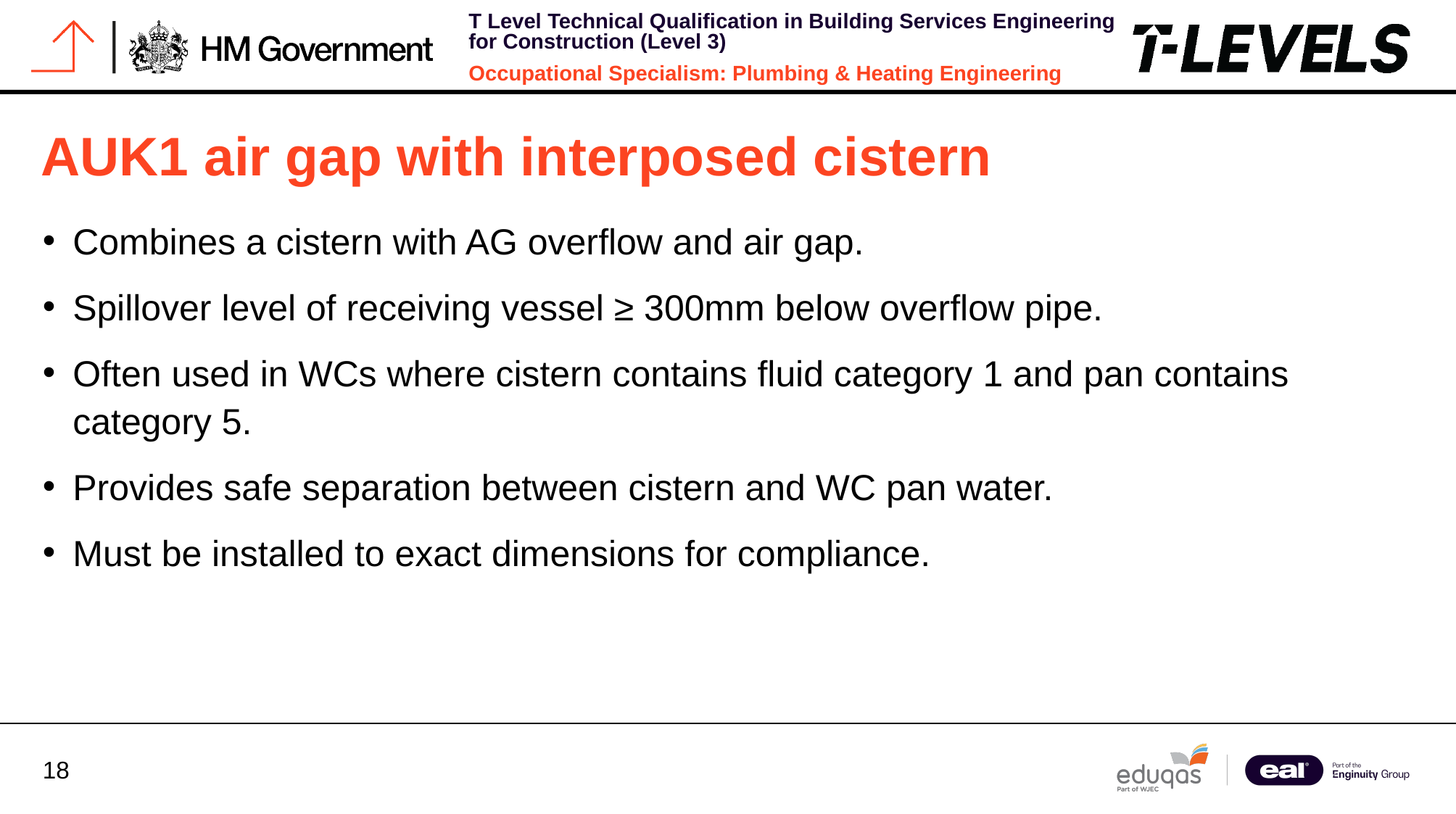

# AUK1 air gap with interposed cistern
Combines a cistern with AG overflow and air gap.
Spillover level of receiving vessel ≥ 300mm below overflow pipe.
Often used in WCs where cistern contains fluid category 1 and pan contains category 5.
Provides safe separation between cistern and WC pan water.
Must be installed to exact dimensions for compliance.